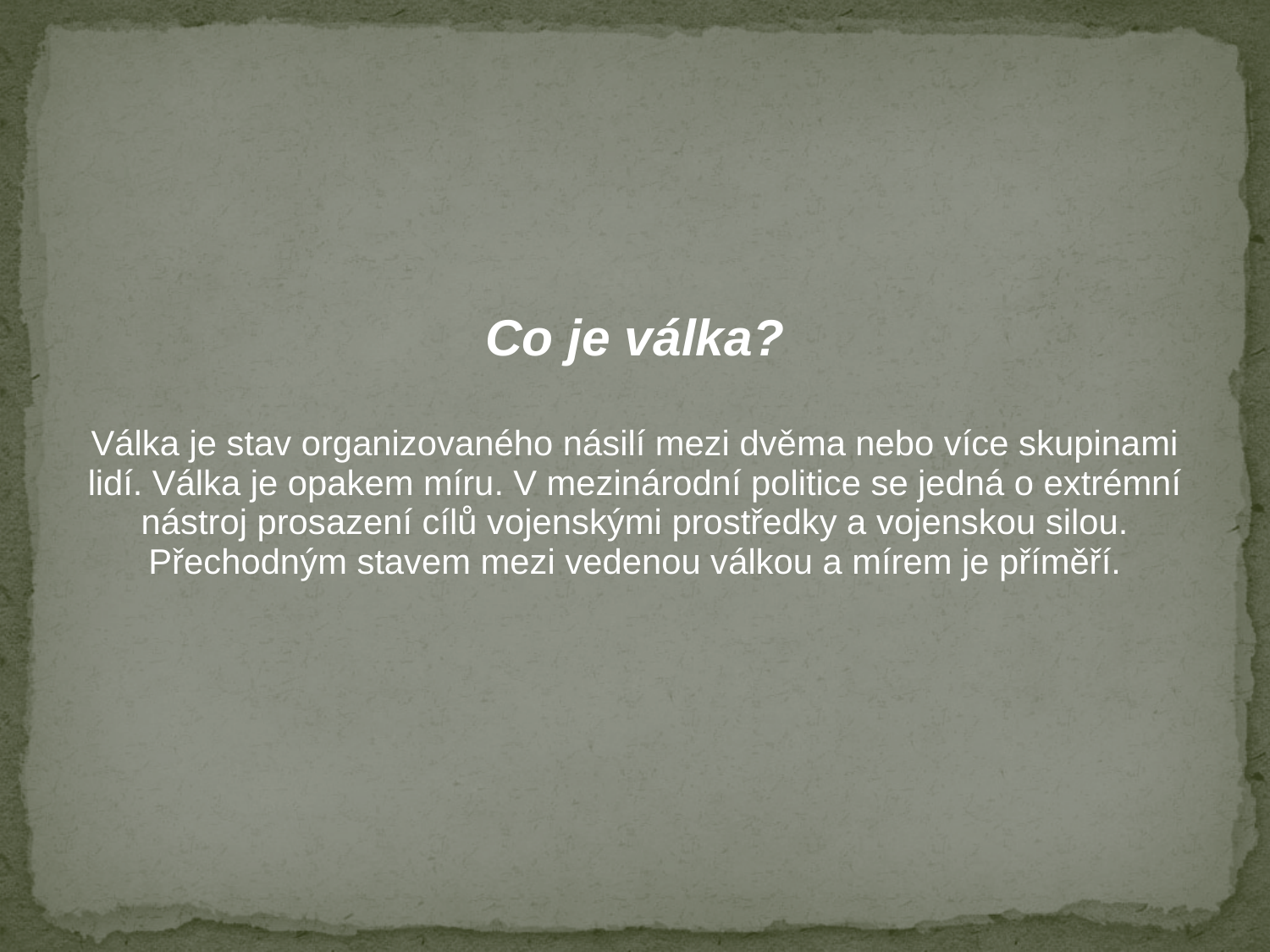

Co je válka?

Válka je stav organizovaného násilí mezi dvěma nebo více skupinami lidí. Válka je opakem míru. V mezinárodní politice se jedná o extrémní nástroj prosazení cílů vojenskými prostředky a vojenskou silou. Přechodným stavem mezi vedenou válkou a mírem je příměří.